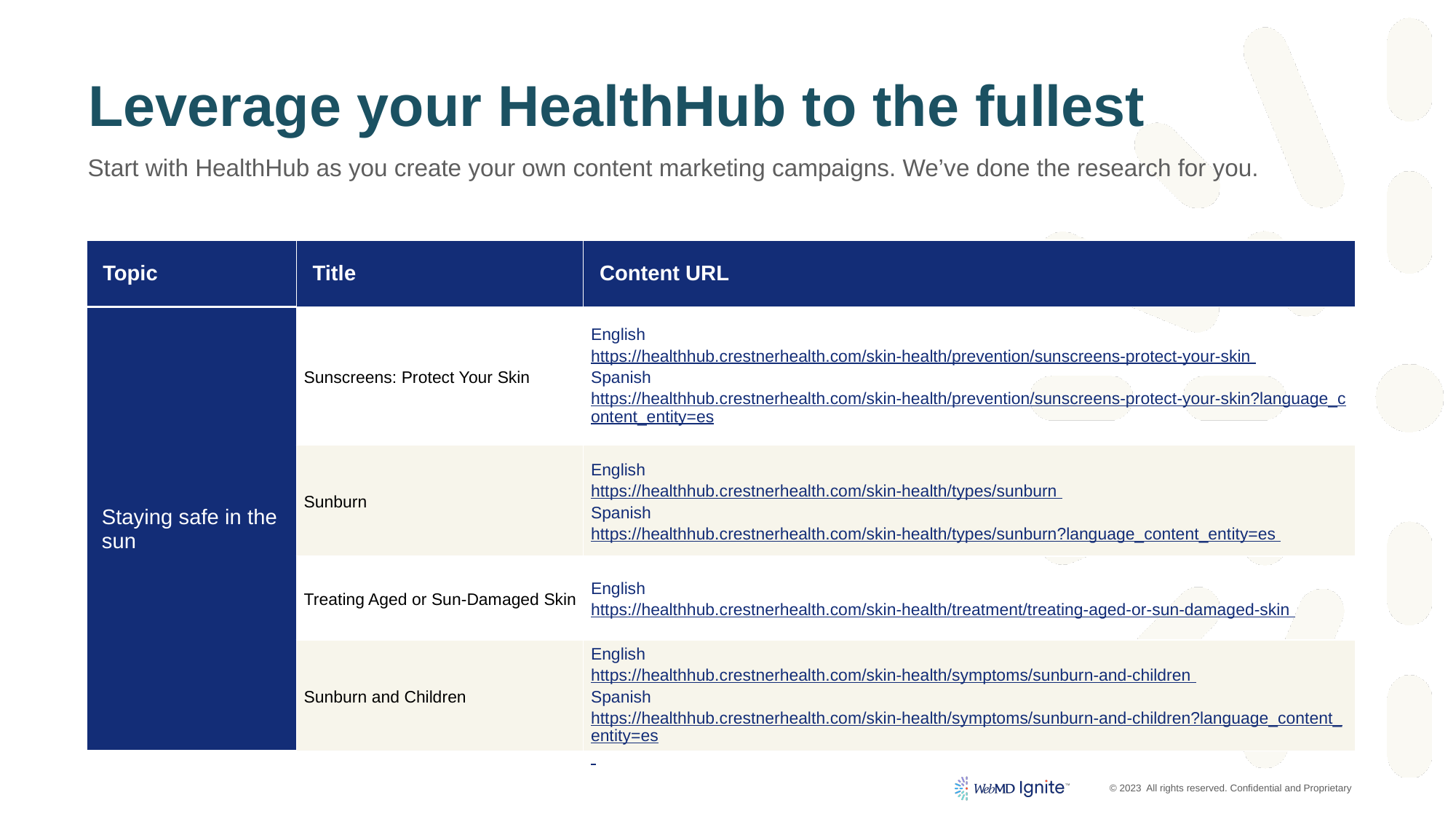

# Leverage your HealthHub to the fullest
Start with HealthHub as you create your own content marketing campaigns. We’ve done the research for you.
| Topic | Title | Content URL |
| --- | --- | --- |
| Staying safe in the sun | Sunscreens: Protect Your Skin | English https://healthhub.crestnerhealth.com/skin-health/prevention/sunscreens-protect-your-skin Spanish https://healthhub.crestnerhealth.com/skin-health/prevention/sunscreens-protect-your-skin?language\_content\_entity=es |
|  | Sunburn | English https://healthhub.crestnerhealth.com/skin-health/types/sunburn Spanish https://healthhub.crestnerhealth.com/skin-health/types/sunburn?language\_content\_entity=es |
|  | Treating Aged or Sun-Damaged Skin | English https://healthhub.crestnerhealth.com/skin-health/treatment/treating-aged-or-sun-damaged-skin |
|  | Sunburn and Children | English https://healthhub.crestnerhealth.com/skin-health/symptoms/sunburn-and-children Spanish https://healthhub.crestnerhealth.com/skin-health/symptoms/sunburn-and-children?language\_content\_entity=es |